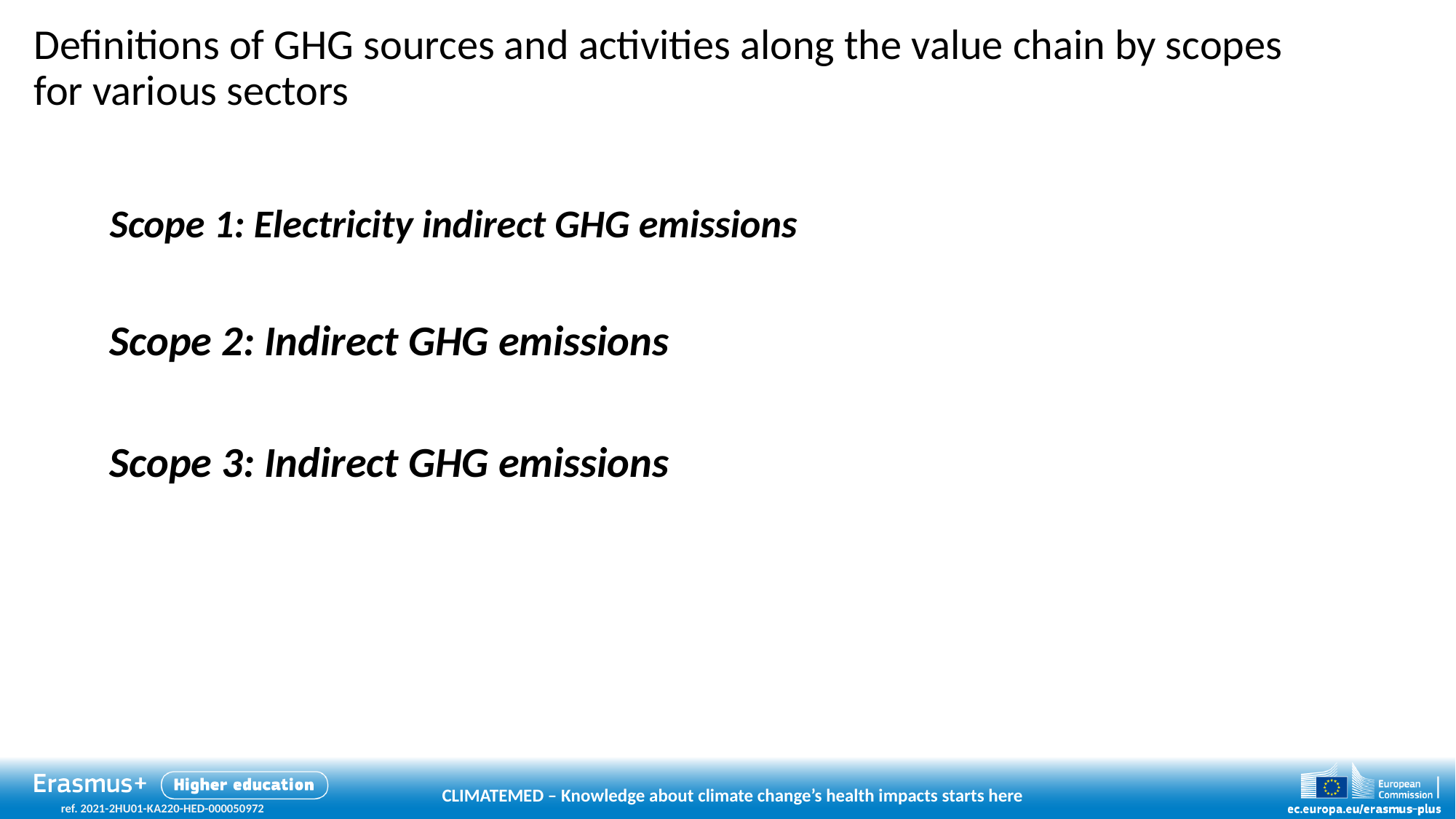

# Definitions of GHG sources and activities along the value chain by scopes for various sectors
Scope 1: Electricity indirect GHG emissions

Scope 2: Indirect GHG emissions

Scope 3: Indirect GHG emissions